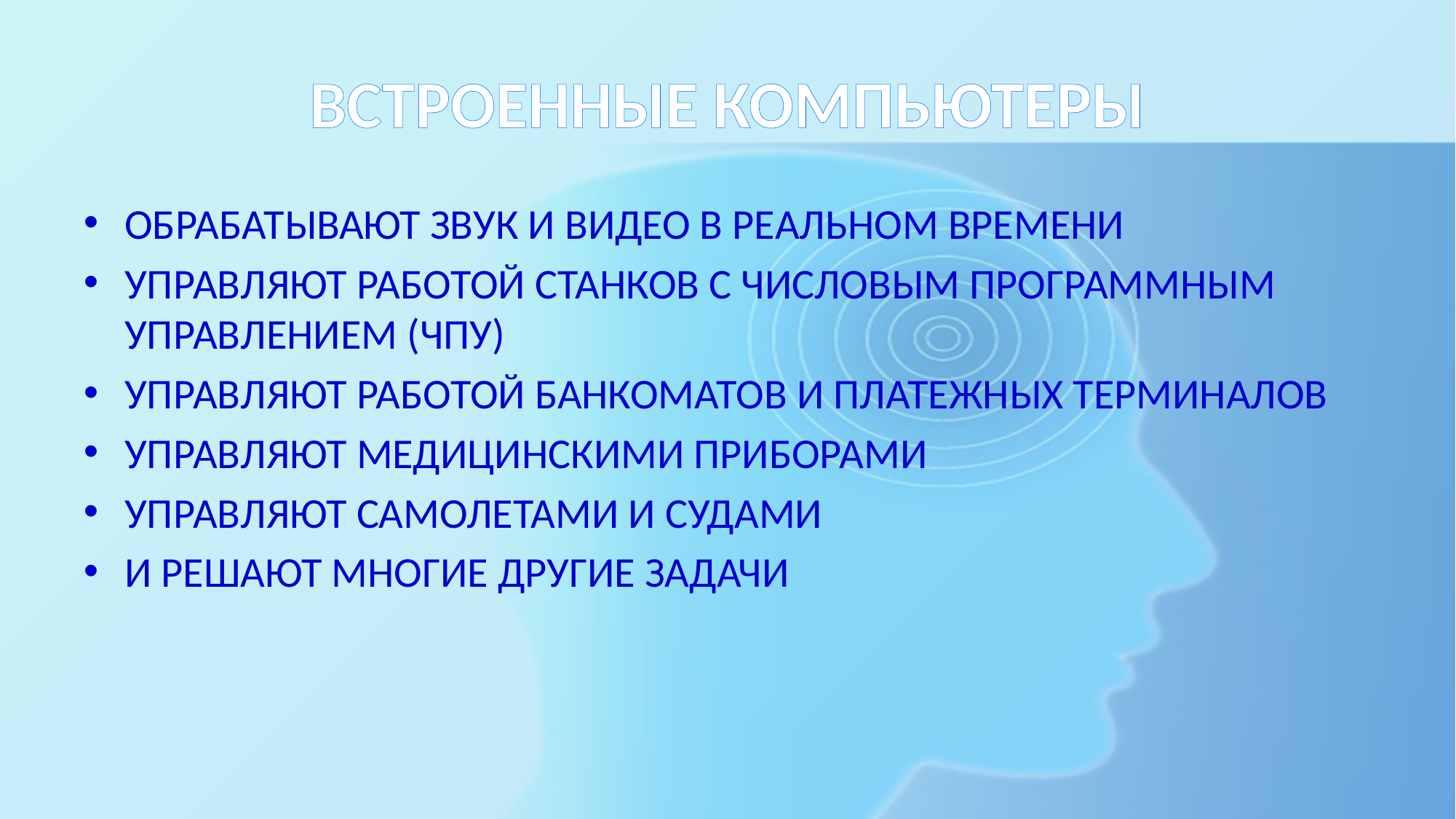

# ВСТРОЕННЫЕ КОМПЬЮТЕРЫ
ОБРАБАТЫВАЮТ ЗВУК И ВИДЕО В РЕАЛЬНОМ ВРЕМЕНИ
УПРАВЛЯЮТ РАБОТОЙ СТАНКОВ С ЧИСЛОВЫМ ПРОГРАММНЫМ УПРАВЛЕНИЕМ (ЧПУ)
УПРАВЛЯЮТ РАБОТОЙ БАНКОМАТОВ И ПЛАТЕЖНЫХ ТЕРМИНАЛОВ
УПРАВЛЯЮТ МЕДИЦИНСКИМИ ПРИБОРАМИ
УПРАВЛЯЮТ САМОЛЕТАМИ И СУДАМИ
И РЕШАЮТ МНОГИЕ ДРУГИЕ ЗАДАЧИ